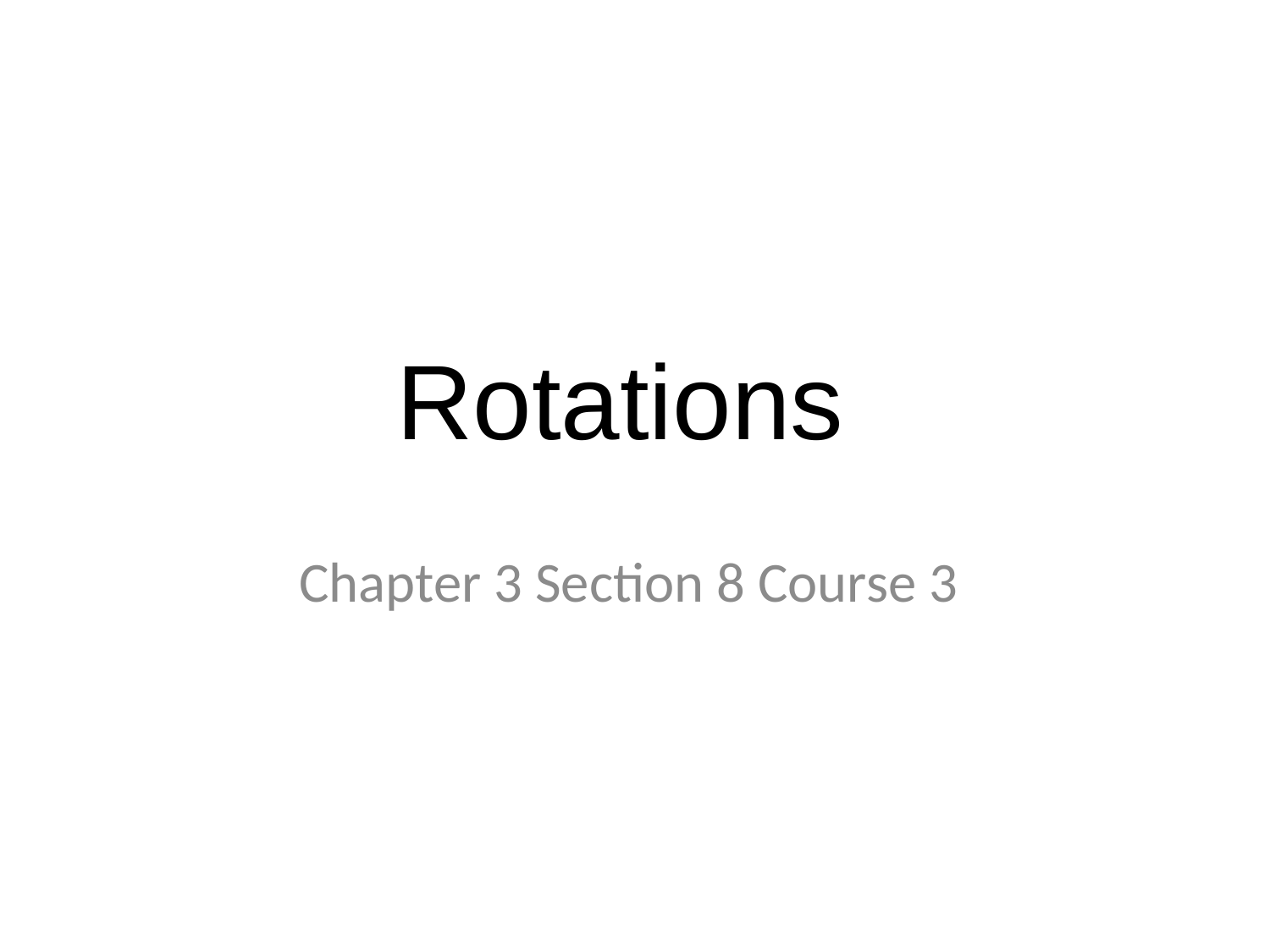

# Rotations
Chapter 3 Section 8 Course 3